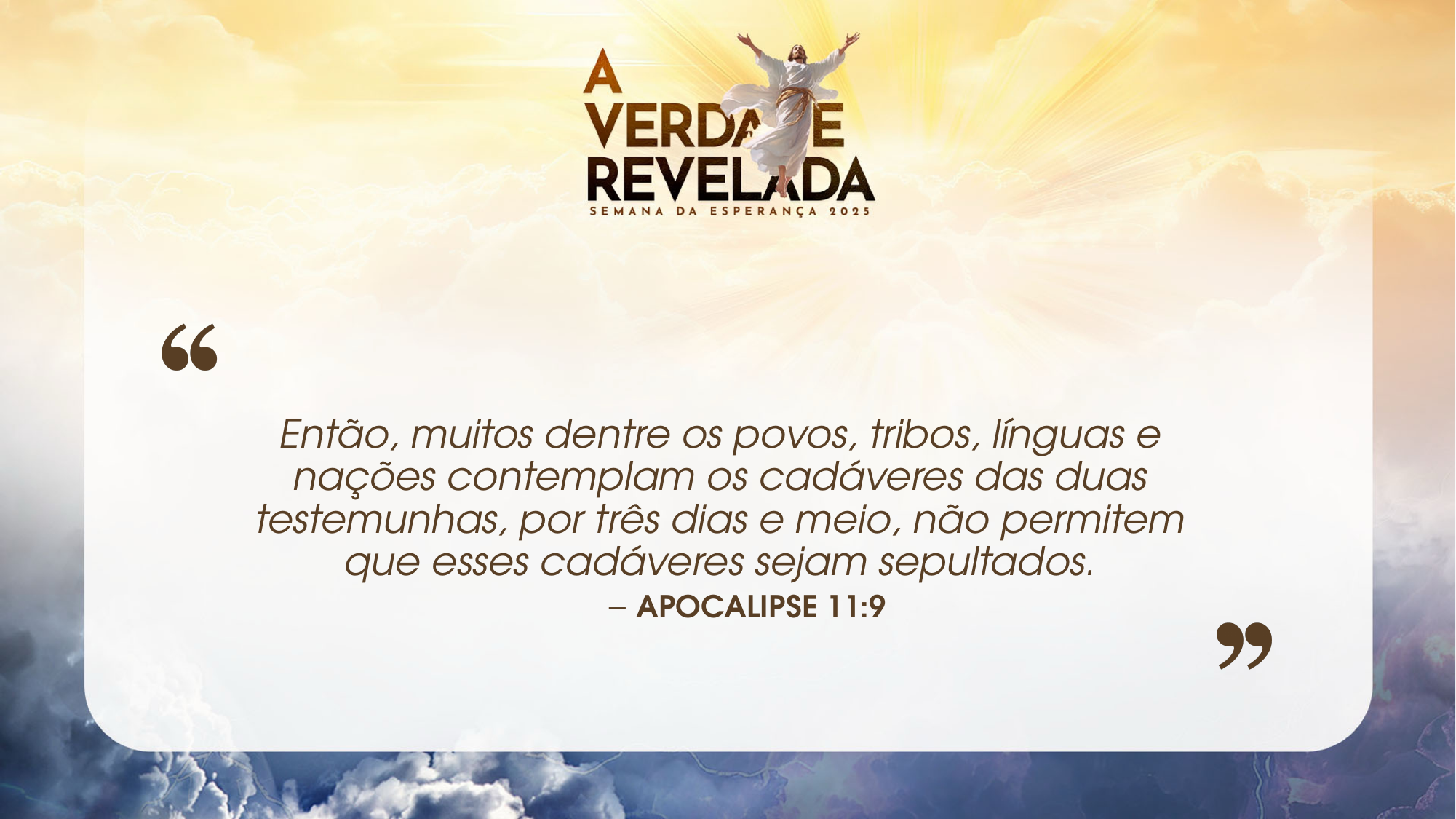

Então, muitos dentre os povos, tribos, línguas e nações contemplam os cadáveres das duas testemunhas, por três dias e meio, não permitem que esses cadáveres sejam sepultados.
APOCALIPSE 11:9